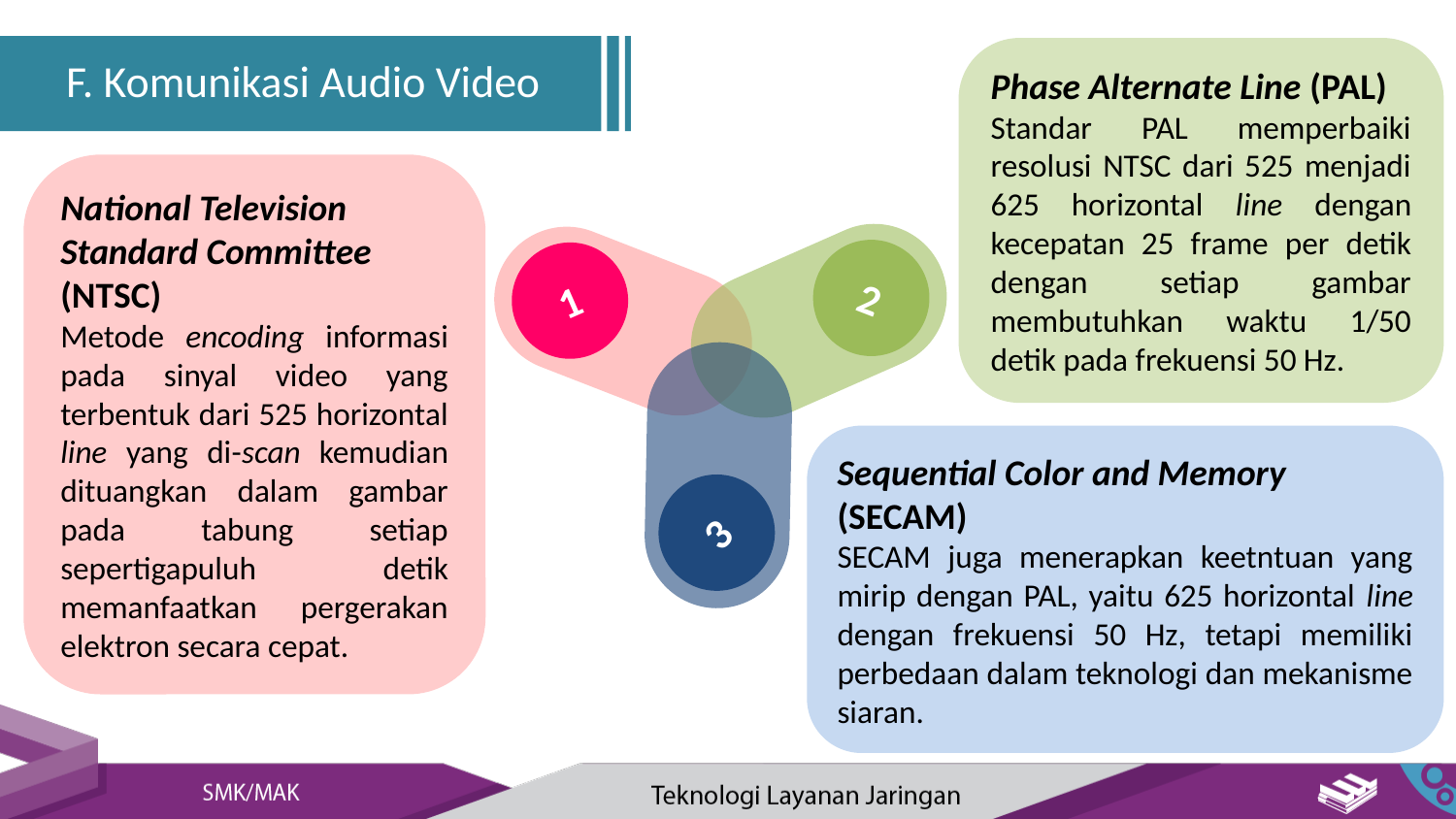

F. Komunikasi Audio Video
Phase Alternate Line (PAL)
Standar PAL memperbaiki resolusi NTSC dari 525 menjadi 625 horizontal line dengan kecepatan 25 frame per detik dengan setiap gambar membutuhkan waktu 1/50 detik pada frekuensi 50 Hz.
National Television Standard Committee (NTSC)
Metode encoding informasi pada sinyal video yang terbentuk dari 525 horizontal line yang di-scan kemudian dituangkan dalam gambar pada tabung setiap sepertigapuluh detik memanfaatkan pergerakan elektron secara cepat.

2

1

3
Sequential Color and Memory (SECAM)
SECAM juga menerapkan keetntuan yang mirip dengan PAL, yaitu 625 horizontal line dengan frekuensi 50 Hz, tetapi memiliki perbedaan dalam teknologi dan mekanisme siaran.